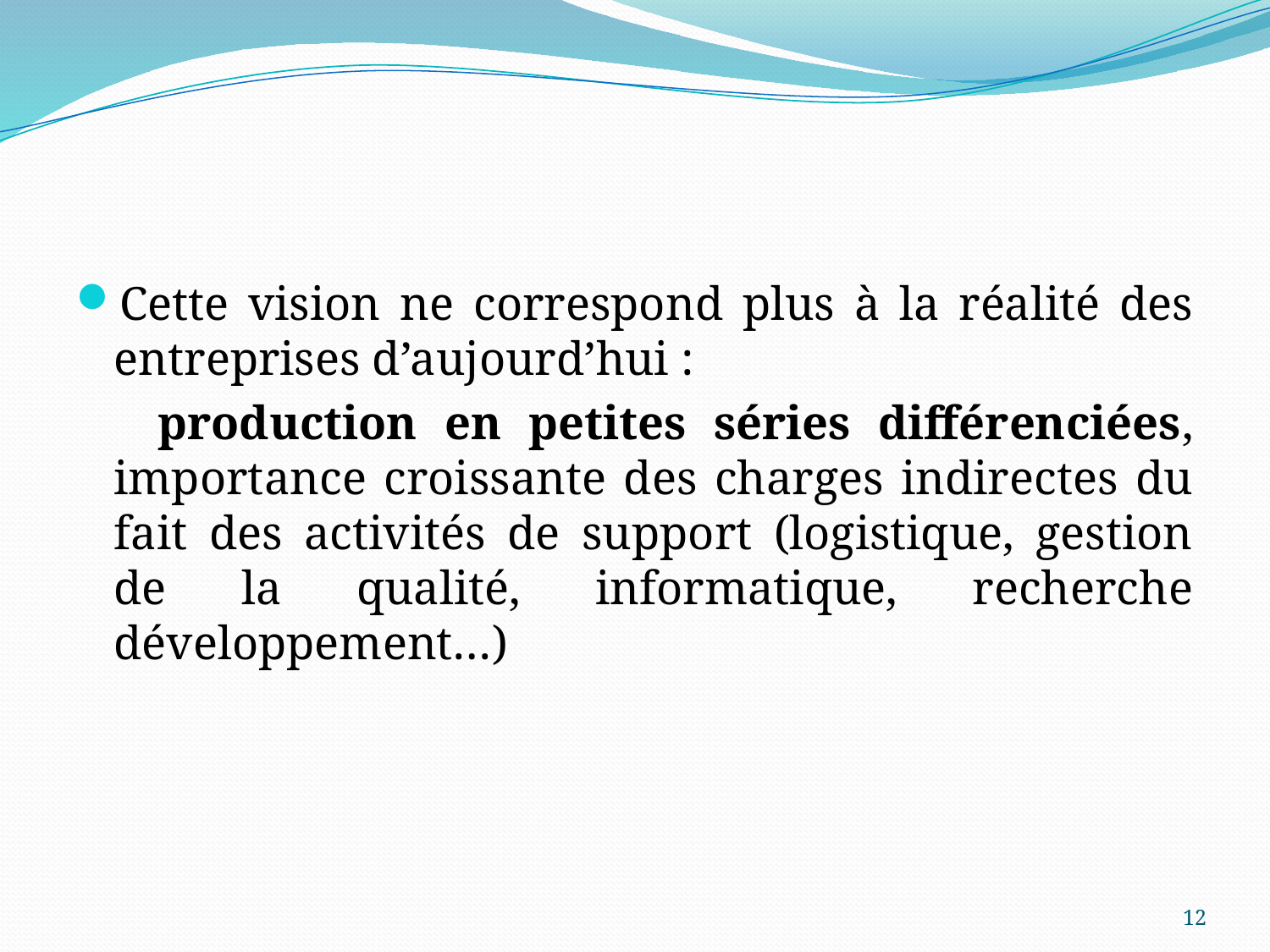

#
Cette vision ne correspond plus à la réalité des entreprises d’aujourd’hui :
   production en petites séries différenciées, importance croissante des charges indirectes du fait des activités de support (logistique, gestion de la qualité, informatique, recherche développement…)

12